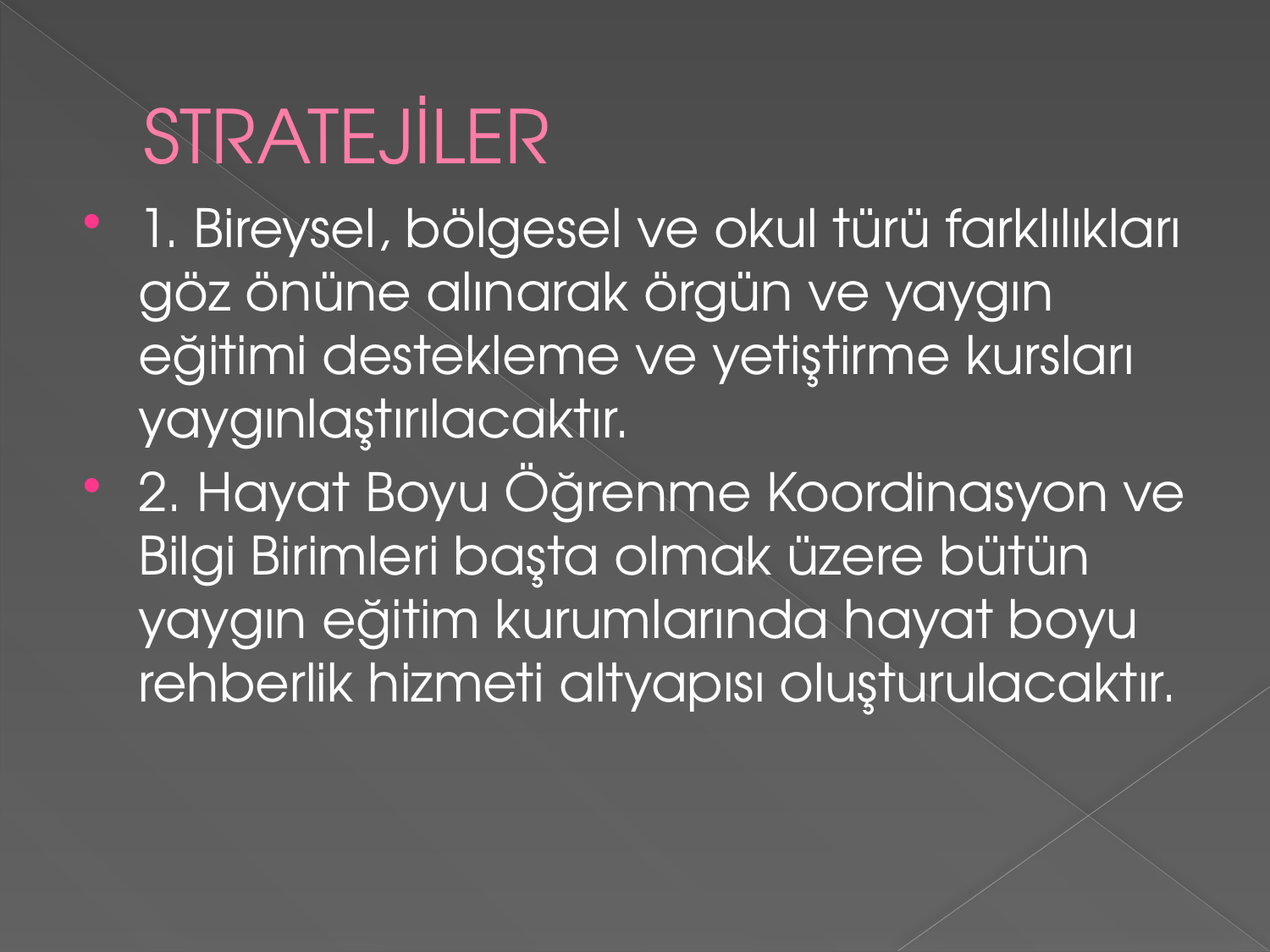

# STRATEJİLER
1. Bireysel, bölgesel ve okul türü farklılıkları göz önüne alınarak örgün ve yaygın eğitimi destekleme ve yetiştirme kursları yaygınlaştırılacaktır.
2. Hayat Boyu Öğrenme Koordinasyon ve Bilgi Birimleri başta olmak üzere bütün yaygın eğitim kurumlarında hayat boyu rehberlik hizmeti altyapısı oluşturulacaktır.